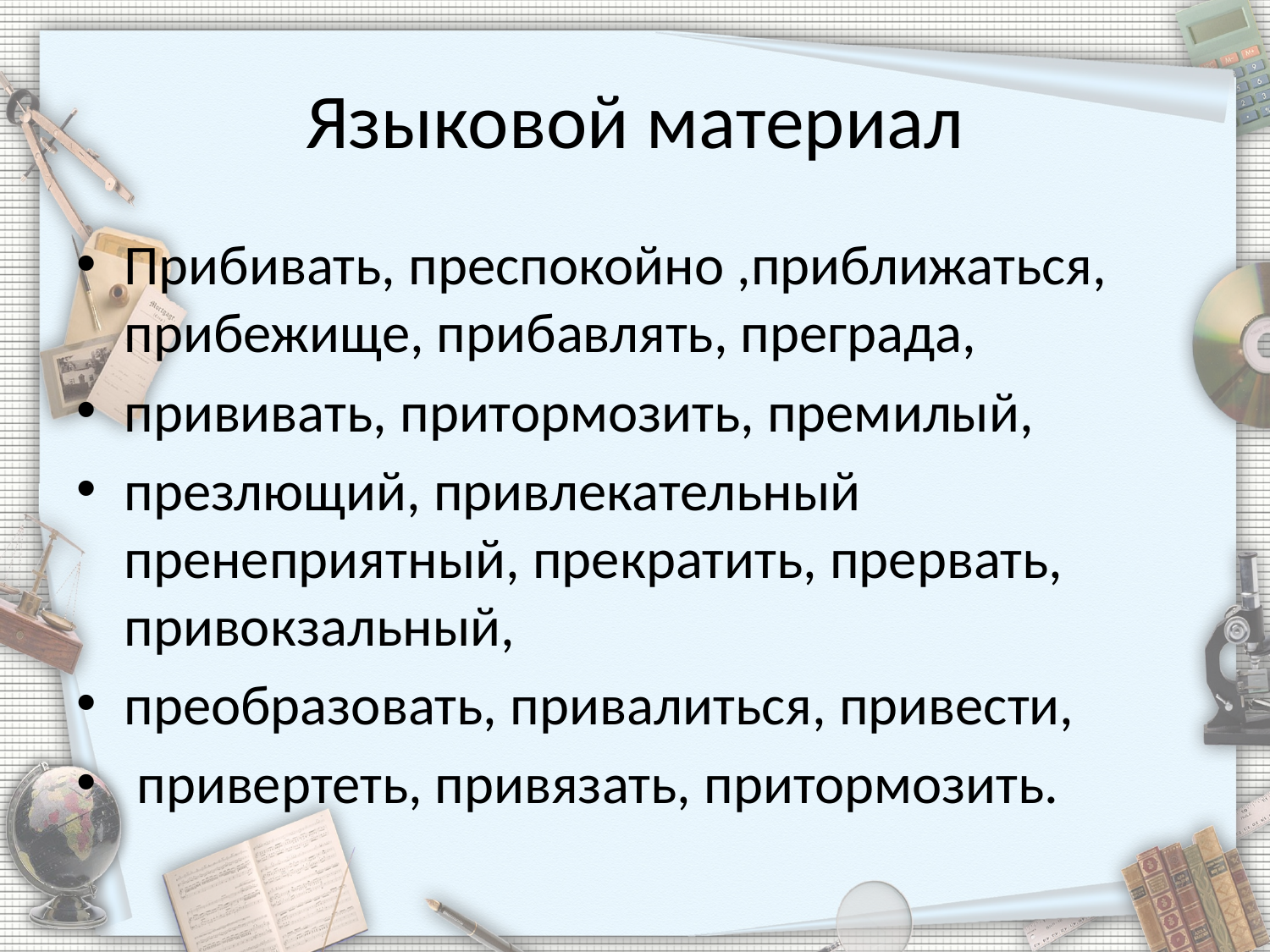

# Языковой материал
Прибивать, преспокойно ,приближаться, прибежище, прибавлять, преграда,
прививать, притормозить, премилый,
презлющий, привлекательный пренеприятный, прекратить, прервать, привокзальный,
преобразовать, привалиться, привести,
 привертеть, привязать, притормозить.